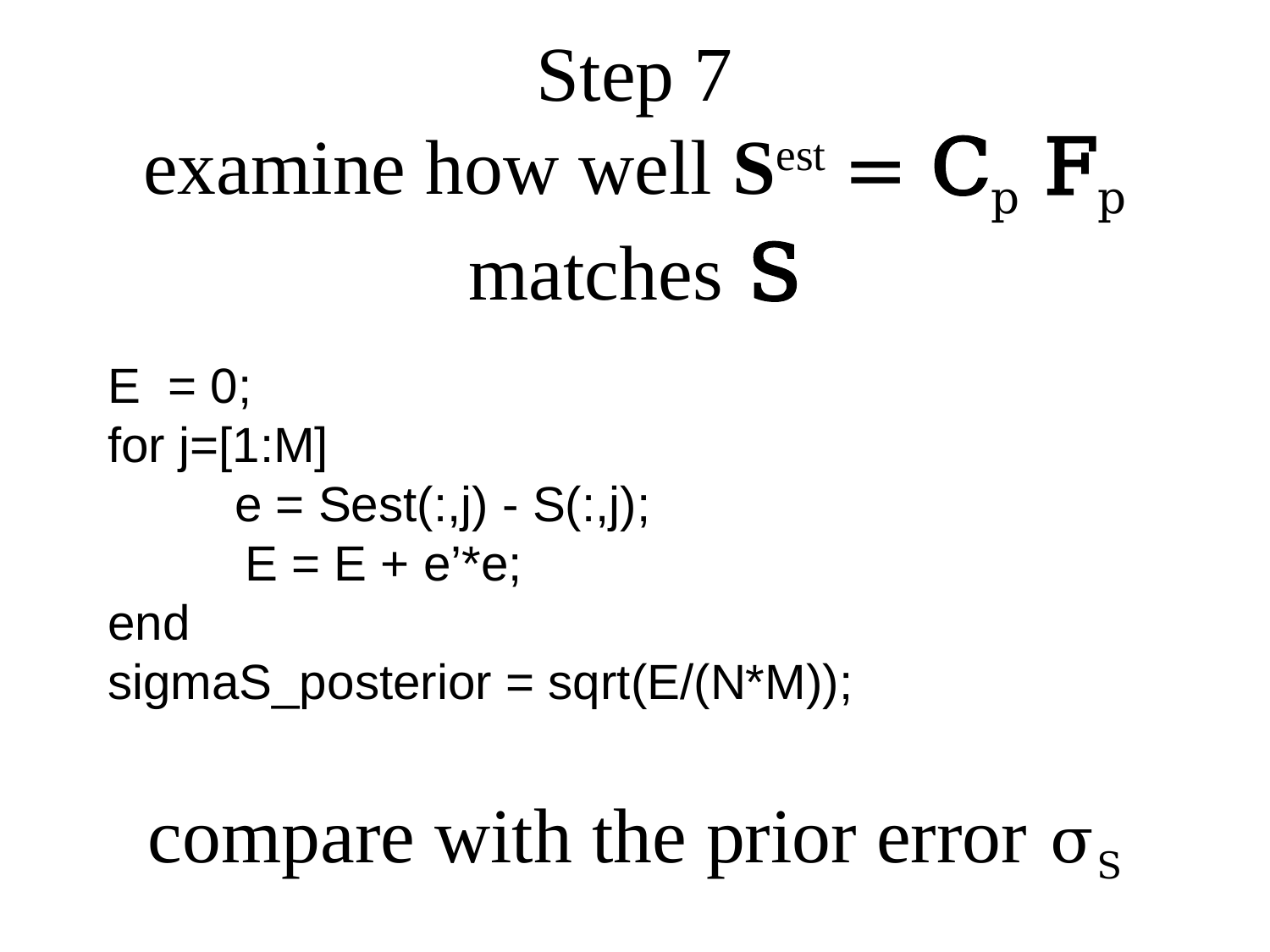

# Step 7 examine how well Sest = Cp Fp matches S
E  = 0;
for j=[1:M]
	e = Sest(:,j) - S(:,j);
          E = E + e’*e;
end
sigmaS_posterior = sqrt(E/(N*M));
compare with the prior error σS